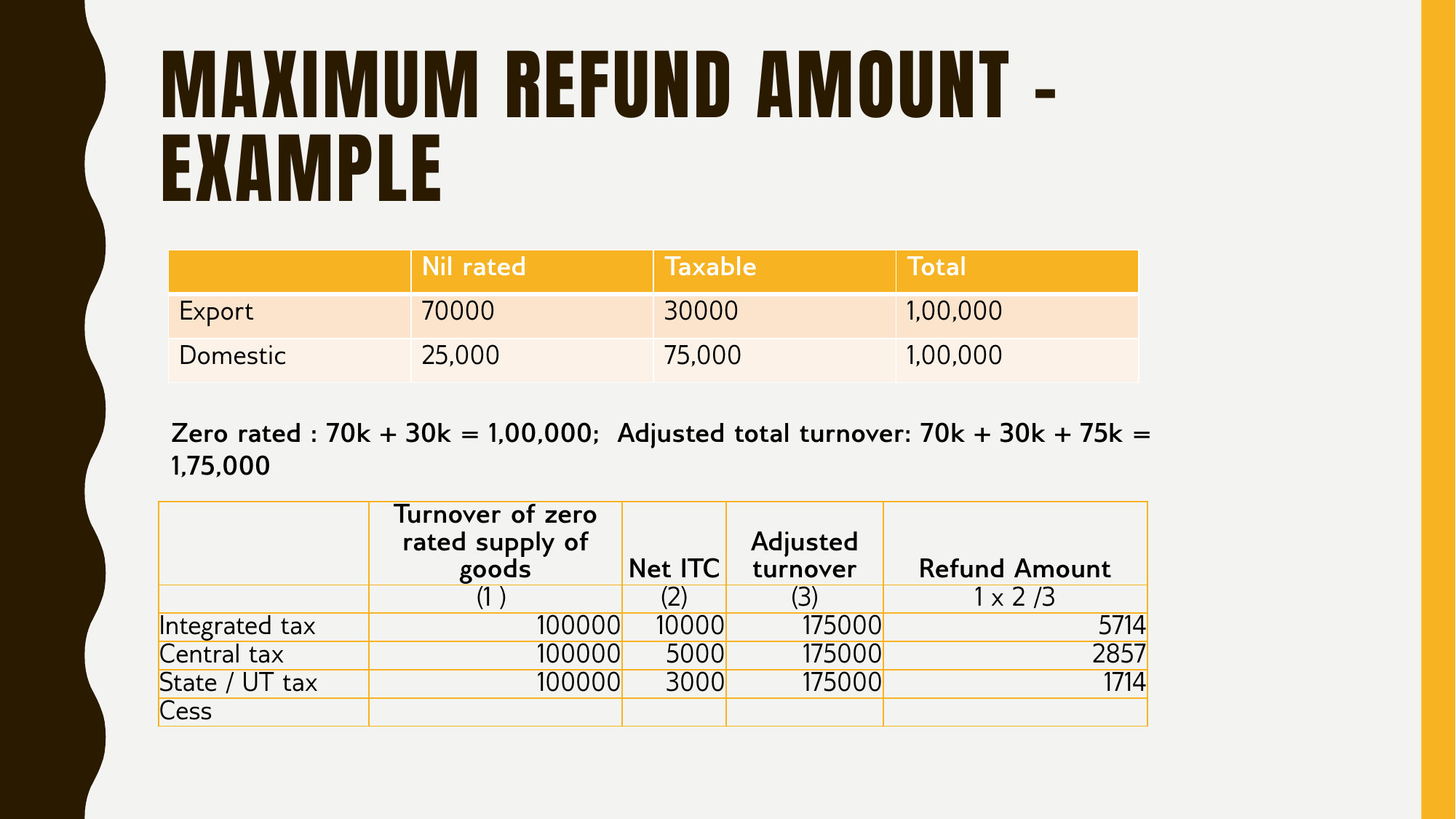

# Maximum Refund Amount - Example
|  | Nil rated | Taxable | Total |
| --- | --- | --- | --- |
| Export | 70000 | 30000 | 1,00,000 |
| Domestic | 25,000 | 75,000 | 1,00,000 |
Zero rated : 70k + 30k = 1,00,000;  Adjusted total turnover: 70k + 30k + 75k = 1,75,000
|  | Turnover of zero rated supply of goods | Net ITC | Adjusted turnover | Refund Amount |
| --- | --- | --- | --- | --- |
|  | (1 ) | (2) | (3) | 1 x 2 /3 |
| Integrated tax | 100000 | 10000 | 175000 | 5714 |
| Central tax | 100000 | 5000 | 175000 | 2857 |
| State / UT tax | 100000 | 3000 | 175000 | 1714 |
| Cess |  |  |  |  |